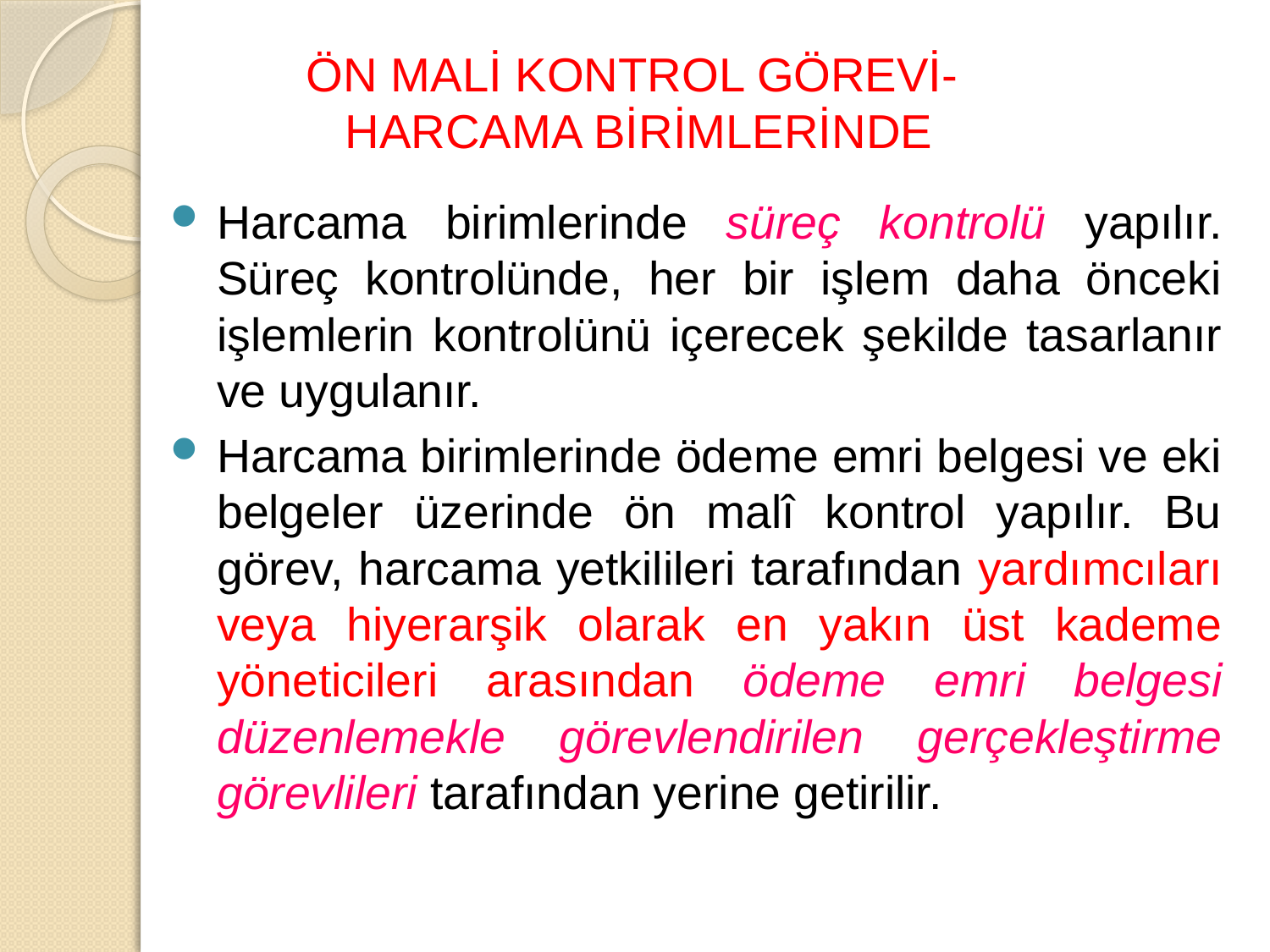

# ÖN MALİ KONTROL GÖREVİ- HARCAMA BİRİMLERİNDE
Harcama birimlerinde süreç kontrolü yapılır. Süreç kontrolünde, her bir işlem daha önceki işlemlerin kontrolünü içerecek şekilde tasarlanır ve uygulanır.
Harcama birimlerinde ödeme emri belgesi ve eki belgeler üzerinde ön malî kontrol yapılır. Bu görev, harcama yetkilileri tarafından yardımcıları veya hiyerarşik olarak en yakın üst kademe yöneticileri arasından ödeme emri belgesi düzenlemekle görevlendirilen gerçekleştirme görevlileri tarafından yerine getirilir.